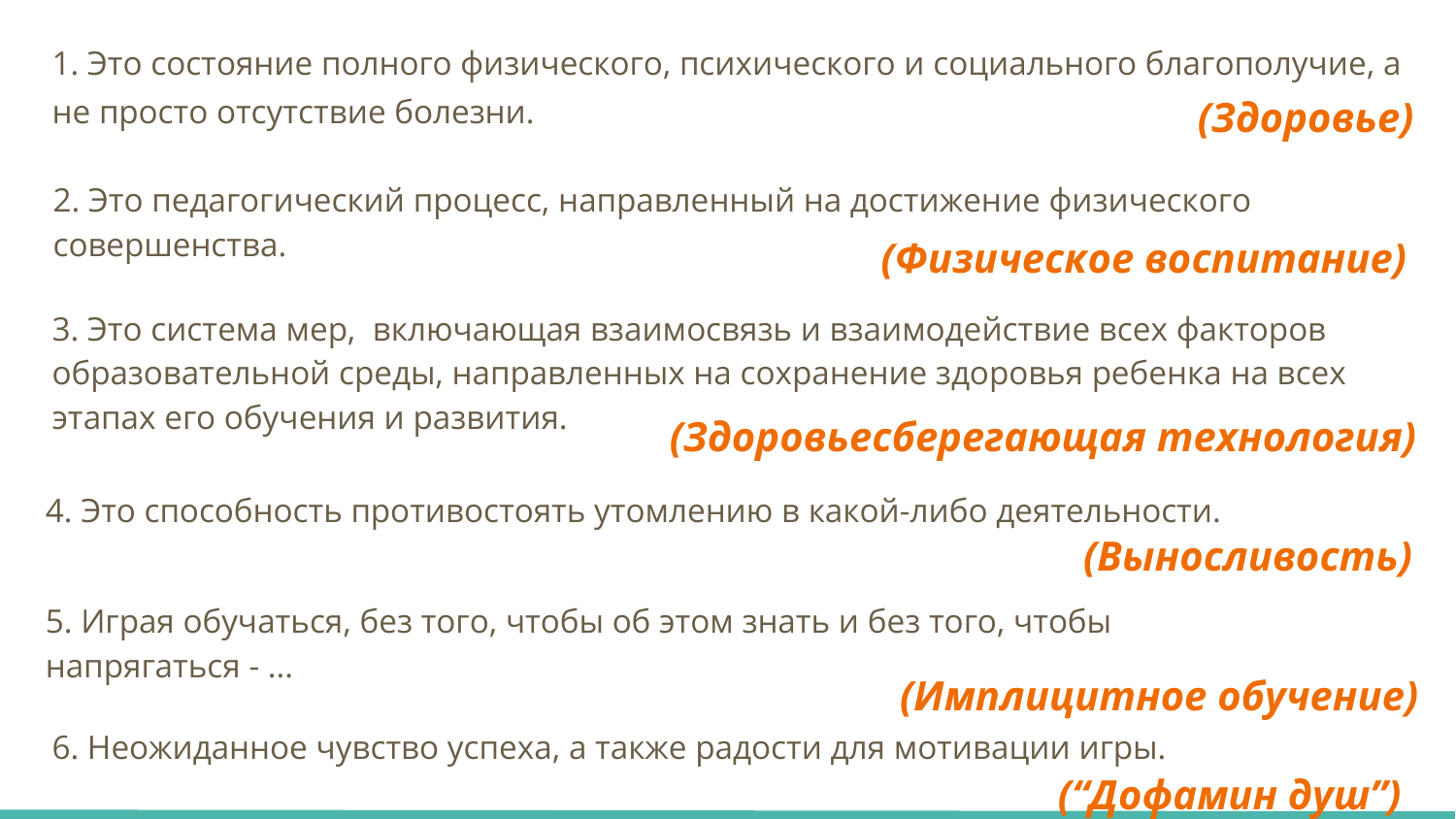

1. Это состояние полного физического, психического и социального благополучие, а не просто отсутствие болезни.
(Здоровье)
2. Это педагогический процесс, направленный на достижение физического совершенства.
(Физическое воспитание)
3. Это система мер,  включающая взаимосвязь и взаимодействие всех факторов образовательной среды, направленных на сохранение здоровья ребенка на всех этапах его обучения и развития.
(Здоровьесберегающая технология)
4. Это способность противостоять утомлению в какой-либо деятельности.
(Выносливость)
5. Играя обучаться, без того, чтобы об этом знать и без того, чтобы напрягаться - ...
(Имплицитное обучение)
6. Неожиданное чувство успеха, а также радости для мотивации игры.
(“Дофамин душ”)